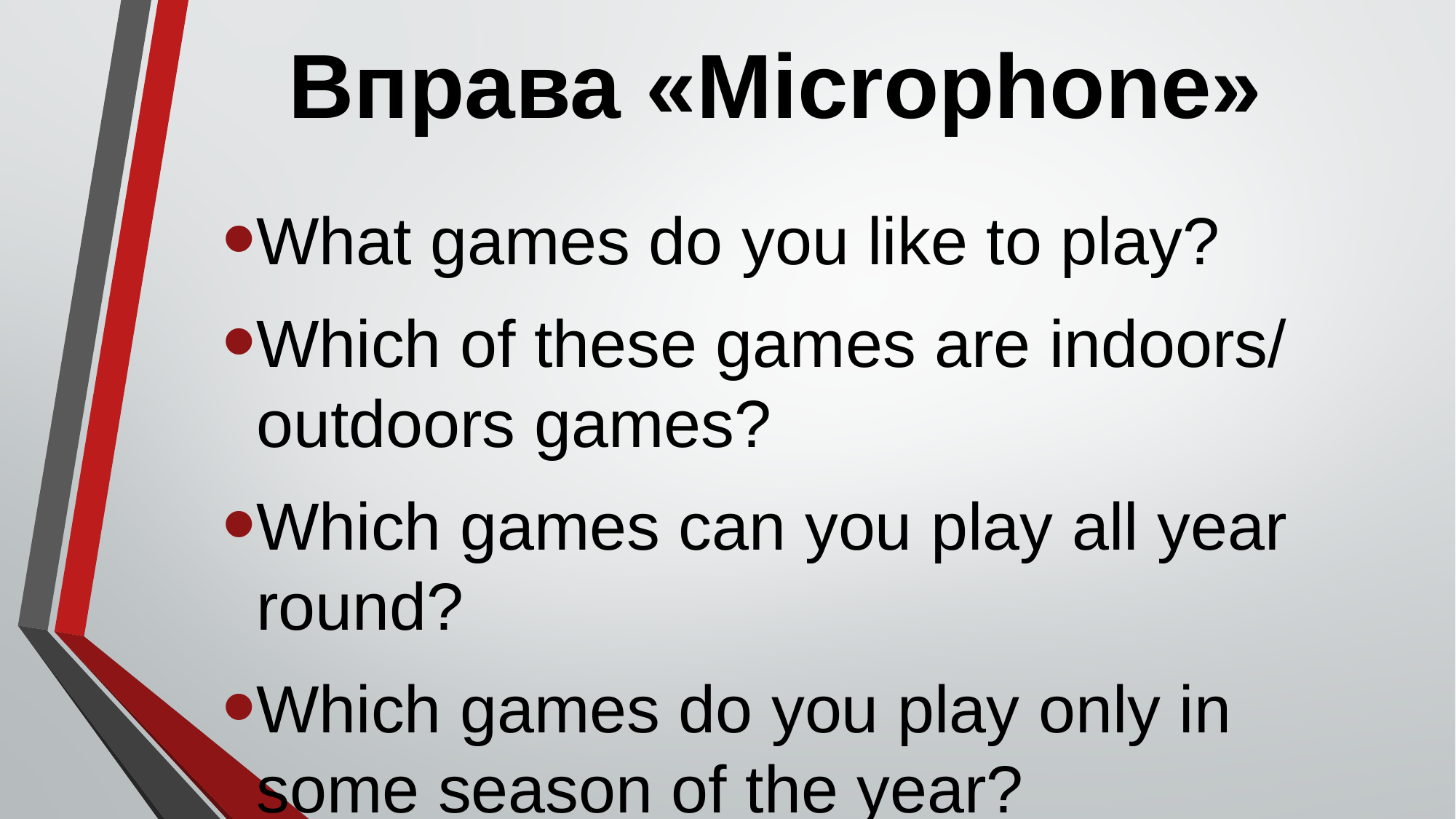

# Вправа «Microphone»
What games do you like to play?
Which of these games are indoors/ outdoors games?
Which games can you play all year round?
Which games do you play only in some season of the year?